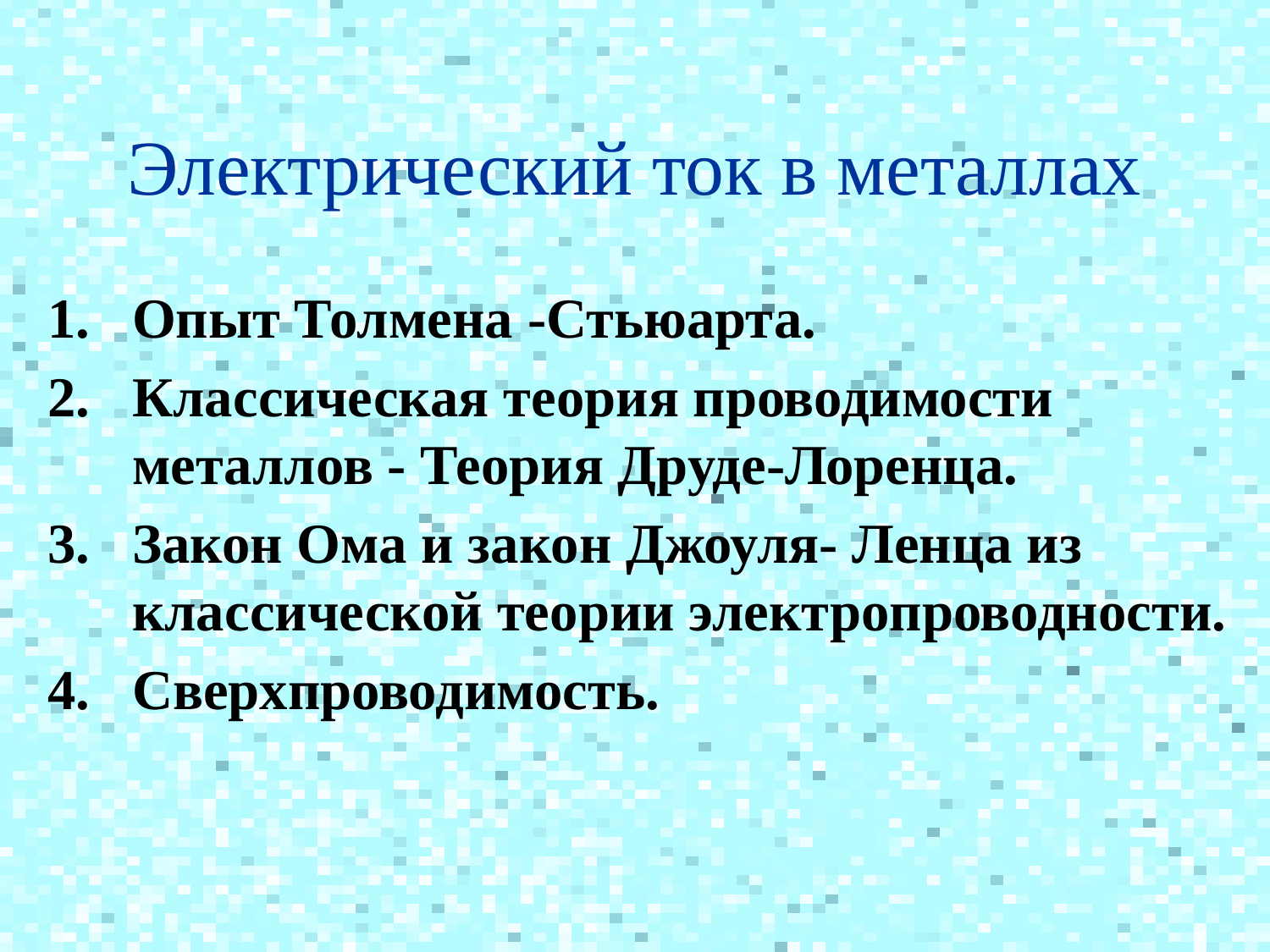

# Электрический ток в металлах
Опыт Толмена -Стьюарта.
Классическая теория проводимости металлов - Теория Друде-Лоренца.
Закон Ома и закон Джоуля- Ленца из классической теории электропроводности.
Сверхпроводимость.